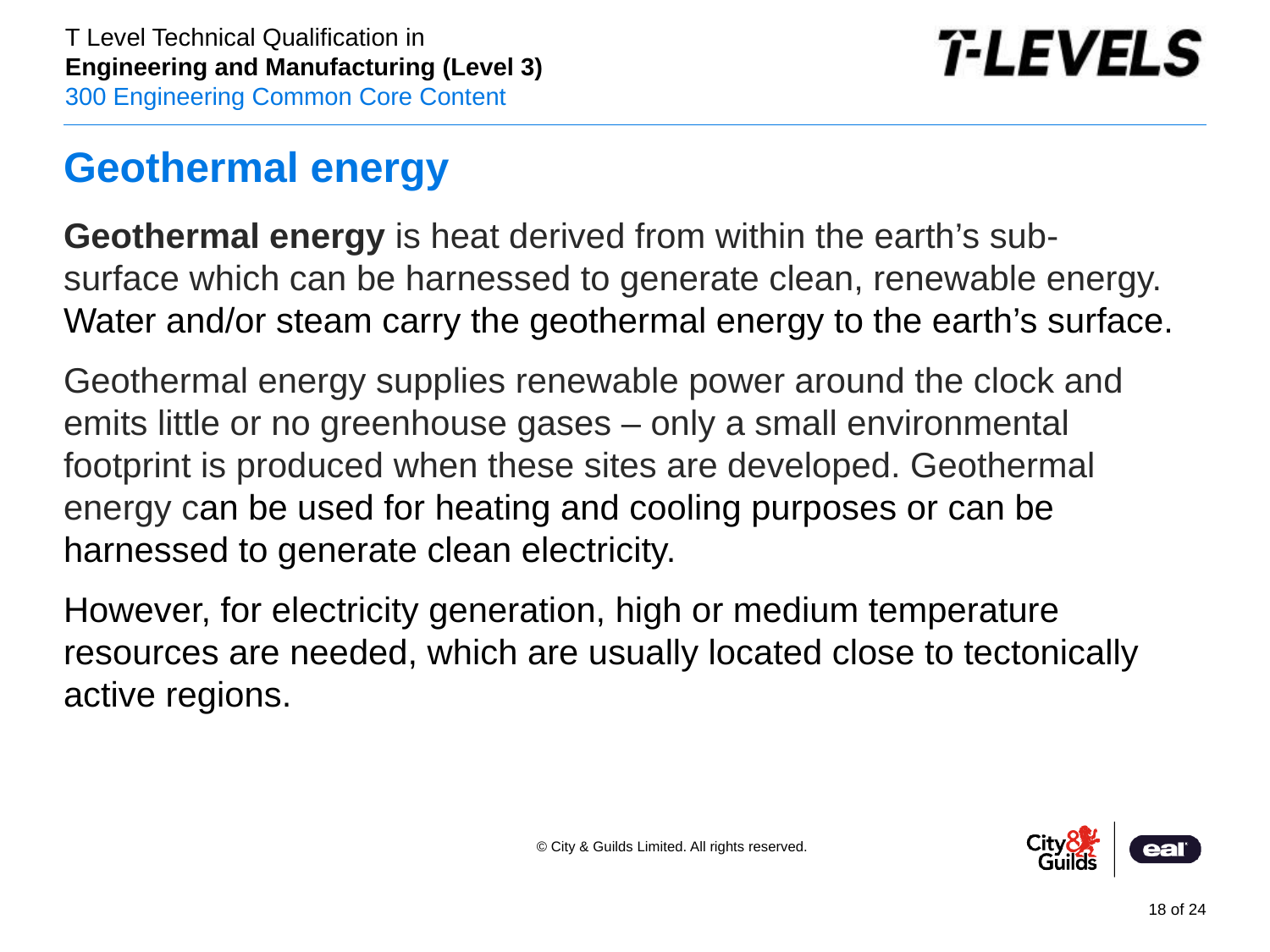

# Geothermal energy
Geothermal energy is heat derived from within the earth’s sub-surface which can be harnessed to generate clean, renewable energy. Water and/or steam carry the geothermal energy to the earth’s surface.
Geothermal energy supplies renewable power around the clock and emits little or no greenhouse gases – only a small environmental footprint is produced when these sites are developed. Geothermal energy can be used for heating and cooling purposes or can be harnessed to generate clean electricity.
However, for electricity generation, high or medium temperature resources are needed, which are usually located close to tectonically active regions.